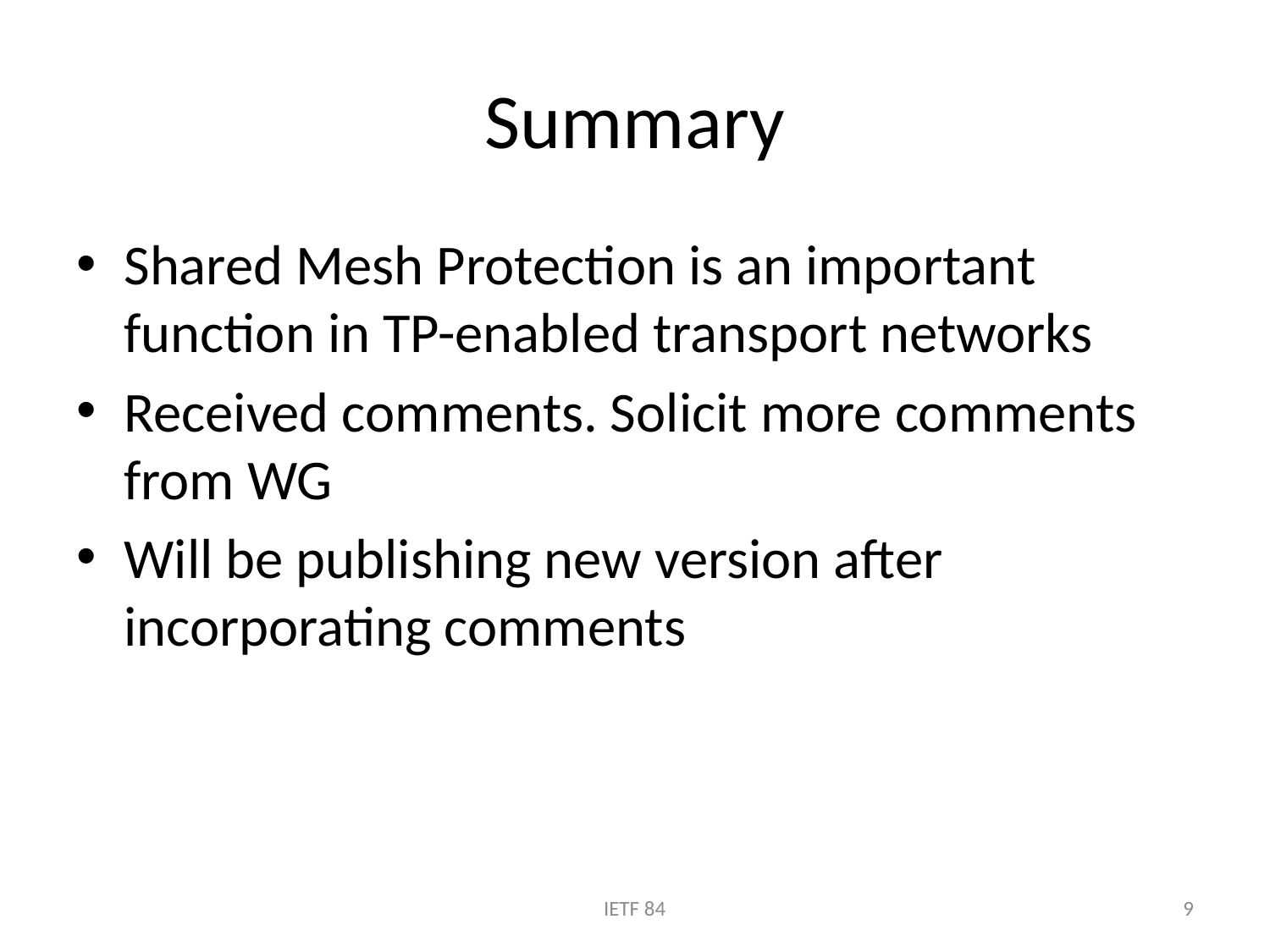

# Summary
Shared Mesh Protection is an important function in TP-enabled transport networks
Received comments. Solicit more comments from WG
Will be publishing new version after incorporating comments

IETF 84
9